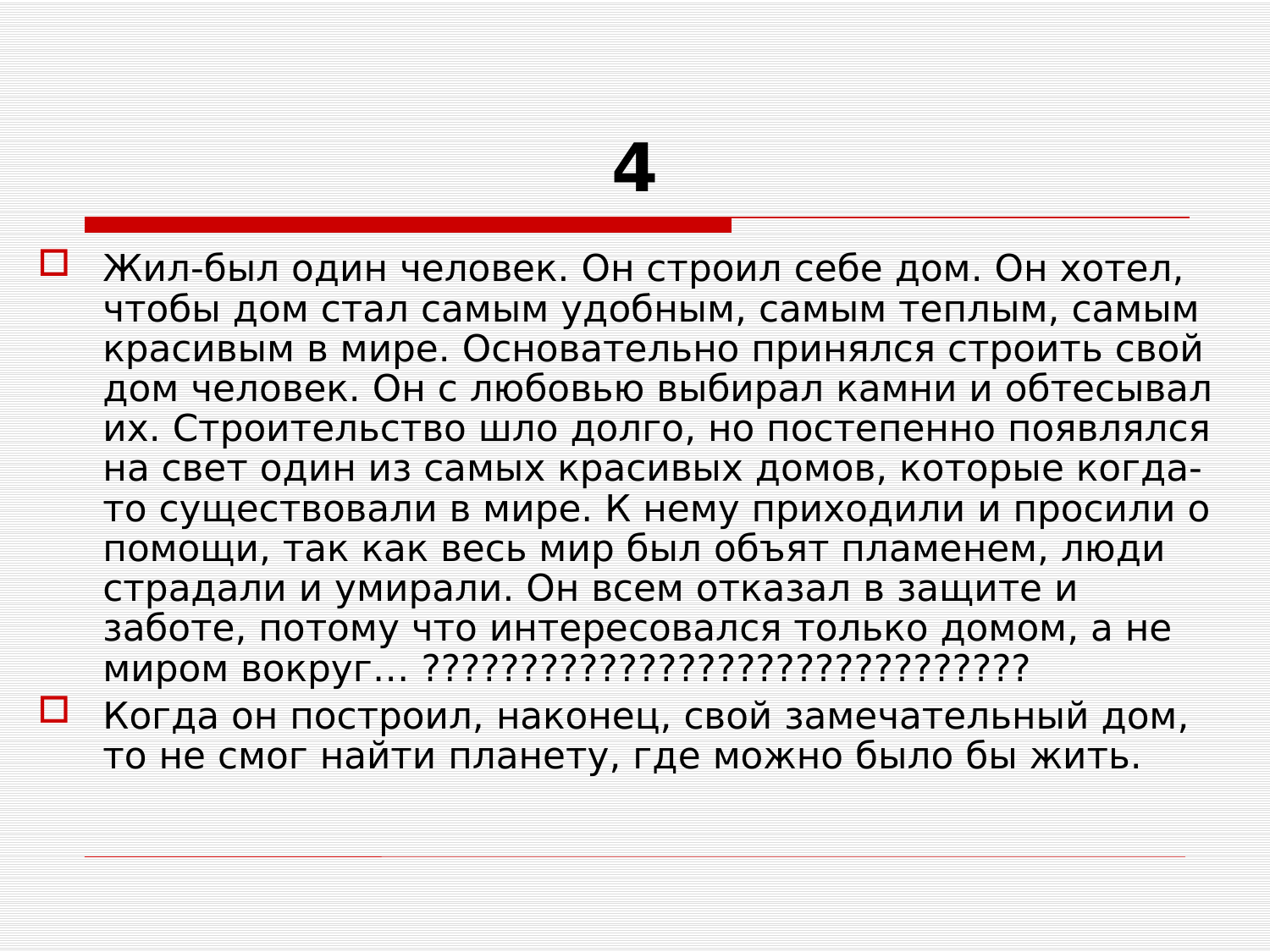

# 4
Жил-был один человек. Он строил себе дом. Он хотел, чтобы дом стал самым удобным, самым теплым, самым красивым в мире. Основательно принялся строить свой дом человек. Он с любовью выбирал камни и обтесывал их. Строительство шло долго, но постепенно появлялся на свет один из самых красивых домов, которые когда-то существовали в мире. К нему приходили и просили о помощи, так как весь мир был объят пламенем, люди страдали и умирали. Он всем отказал в защите и заботе, потому что интересовался только домом, а не миром вокруг… ???????????????????????????????
Когда он построил, наконец, свой замечательный дом, то не смог найти планету, где можно было бы жить.